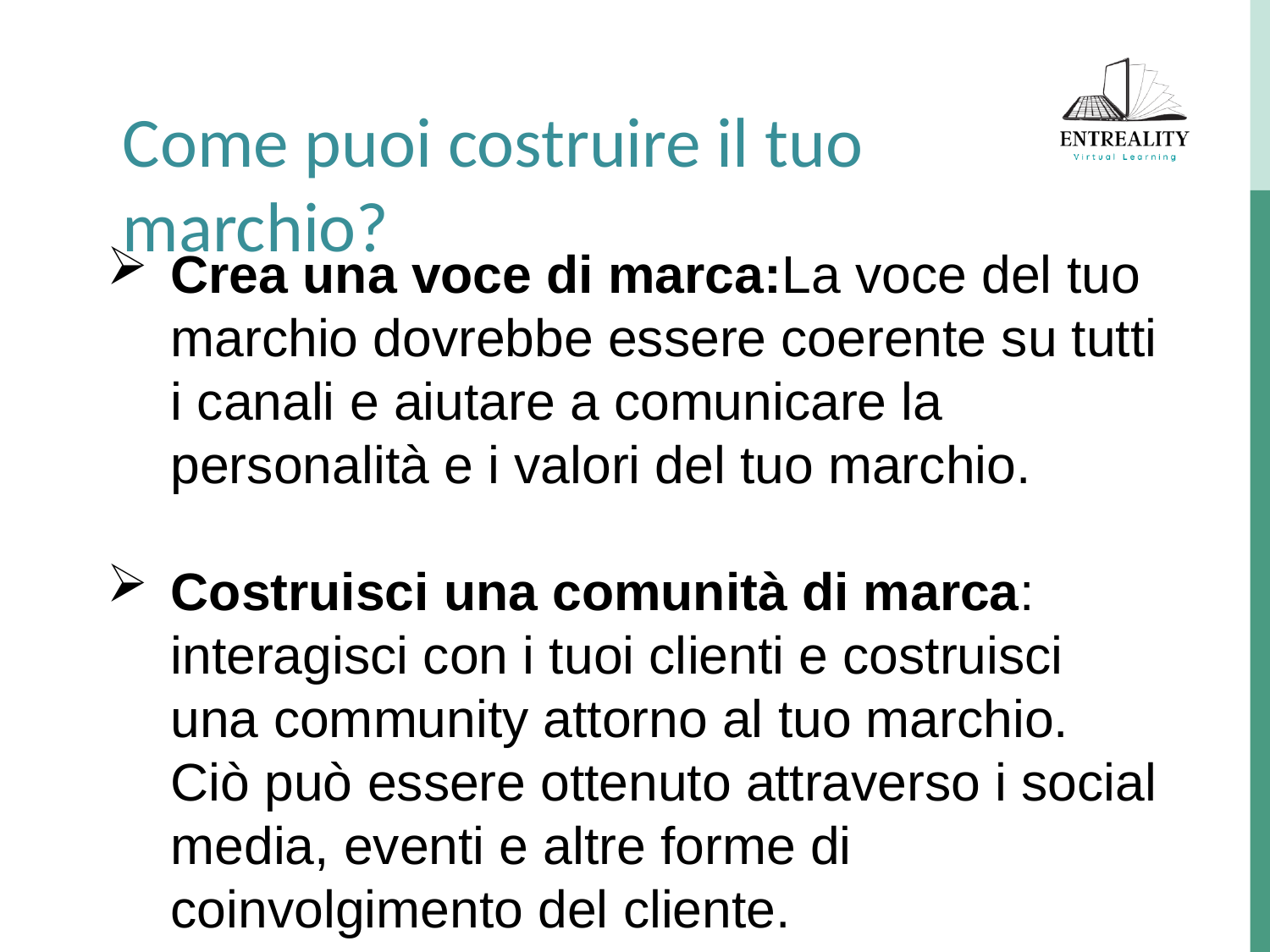

Come puoi costruire il tuo marchio?
Crea una voce di marca:La voce del tuo marchio dovrebbe essere coerente su tutti i canali e aiutare a comunicare la personalità e i valori del tuo marchio.

Costruisci una comunità di marca: interagisci con i tuoi clienti e costruisci una community attorno al tuo marchio. Ciò può essere ottenuto attraverso i social media, eventi e altre forme di coinvolgimento del cliente.